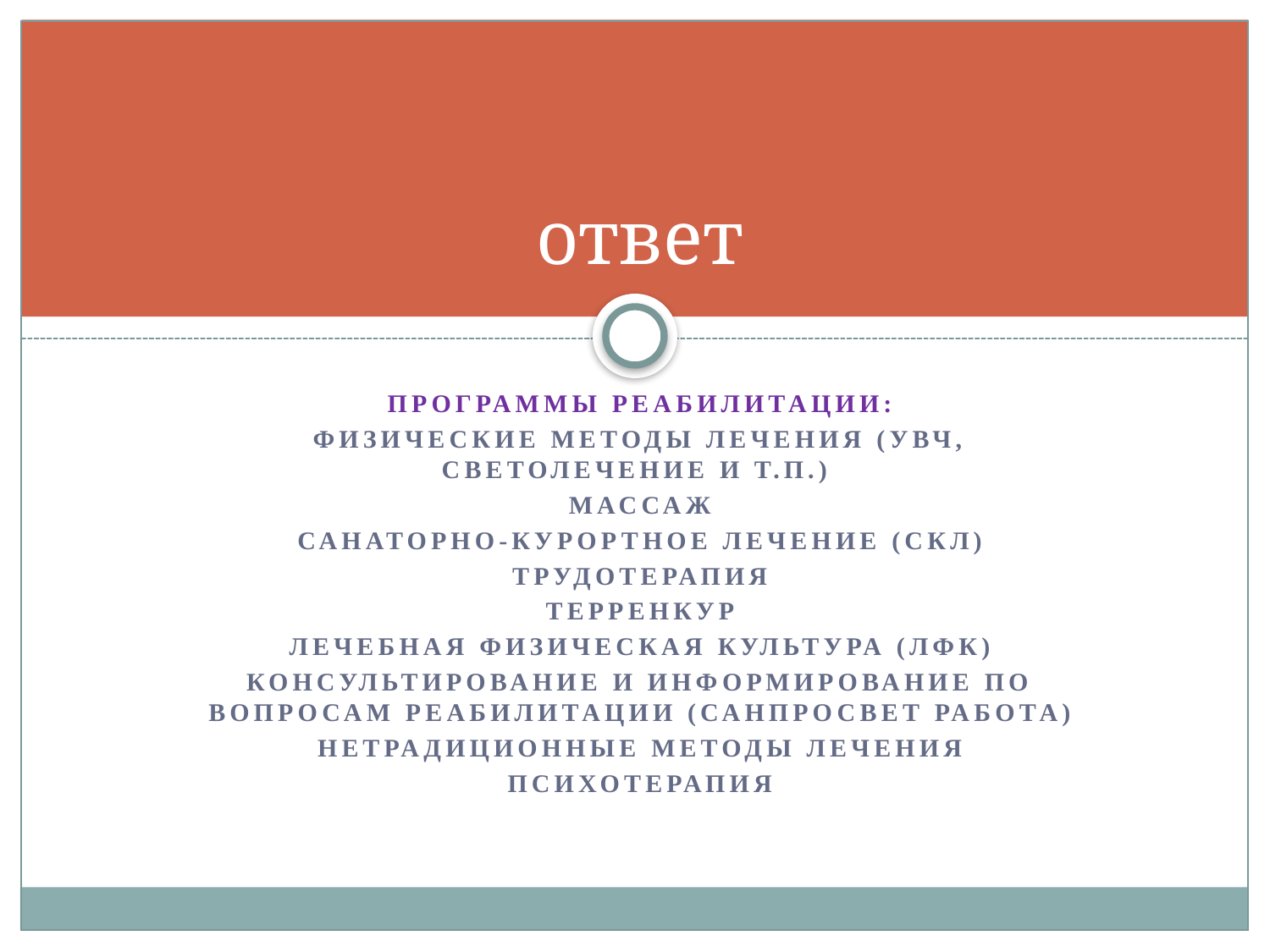

# ответ
Программы реабилитации:
физические методы лечения (УВЧ, светолечение и т.п.)
массаж
санаторно-курортное лечение (СКЛ)
трудотерапия
терренкур
лечебная физическая культура (ЛФК)
консультирование и информирование по вопросам реабилитации (санпросвет работа)
нетрадиционные методы лечения
психотерапия